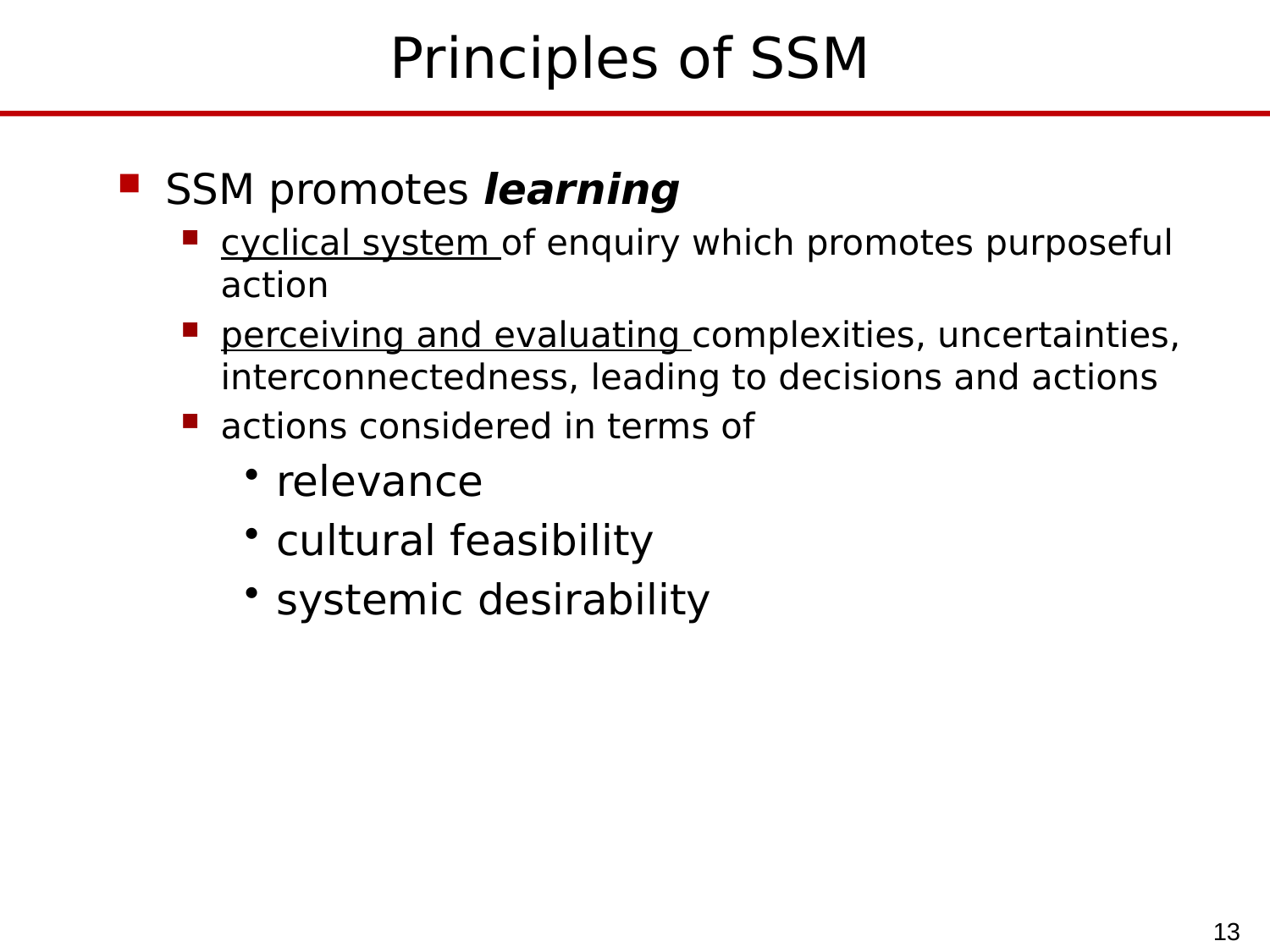

# Principles of SSM
SSM promotes learning
cyclical system of enquiry which promotes purposeful action
perceiving and evaluating complexities, uncertainties, interconnectedness, leading to decisions and actions
actions considered in terms of
relevance
cultural feasibility
systemic desirability
13